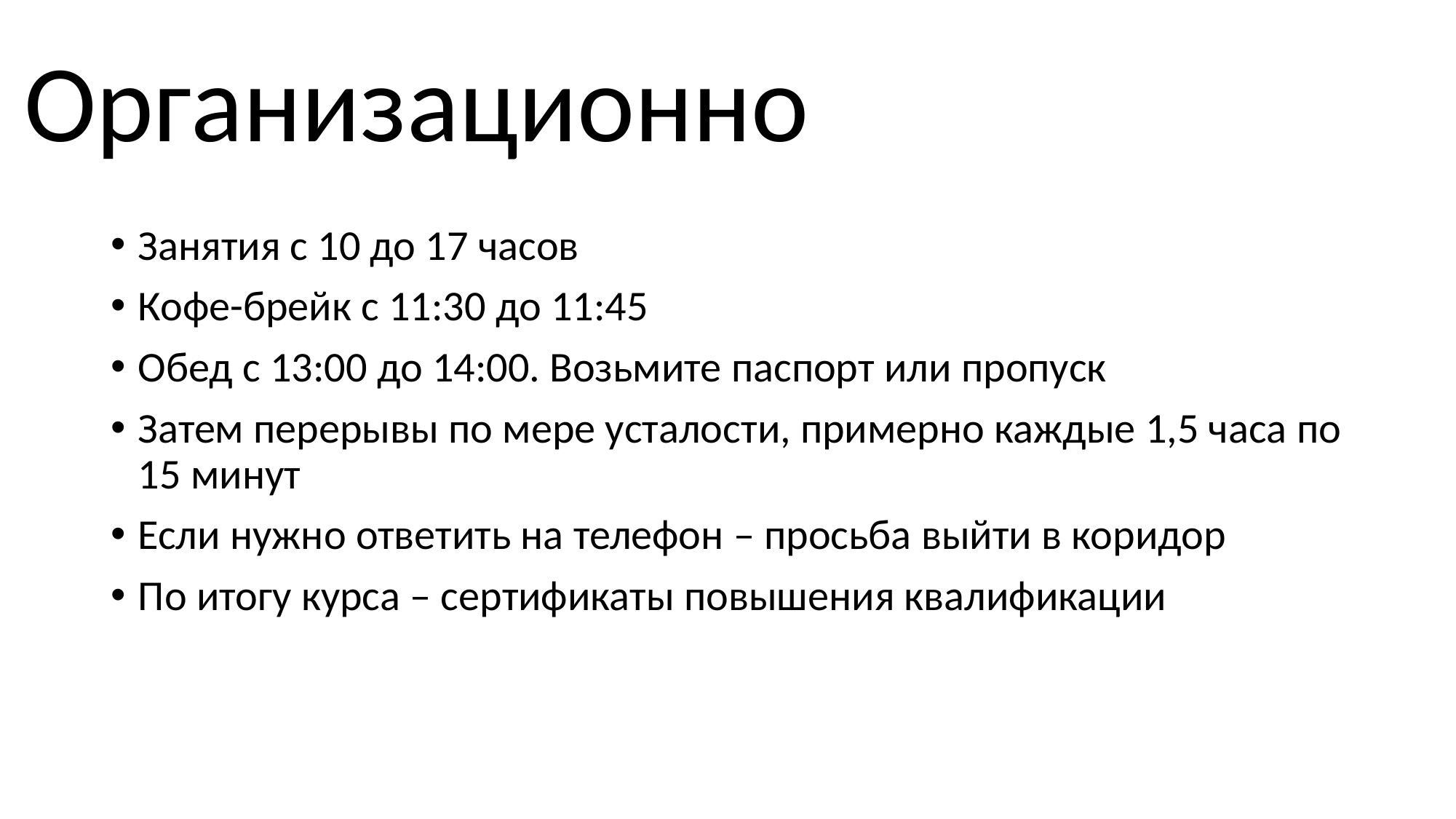

# Организационно
Занятия с 10 до 17 часов
Кофе-брейк с 11:30 до 11:45
Обед с 13:00 до 14:00. Возьмите паспорт или пропуск
Затем перерывы по мере усталости, примерно каждые 1,5 часа по 15 минут
Если нужно ответить на телефон – просьба выйти в коридор
По итогу курса – сертификаты повышения квалификации